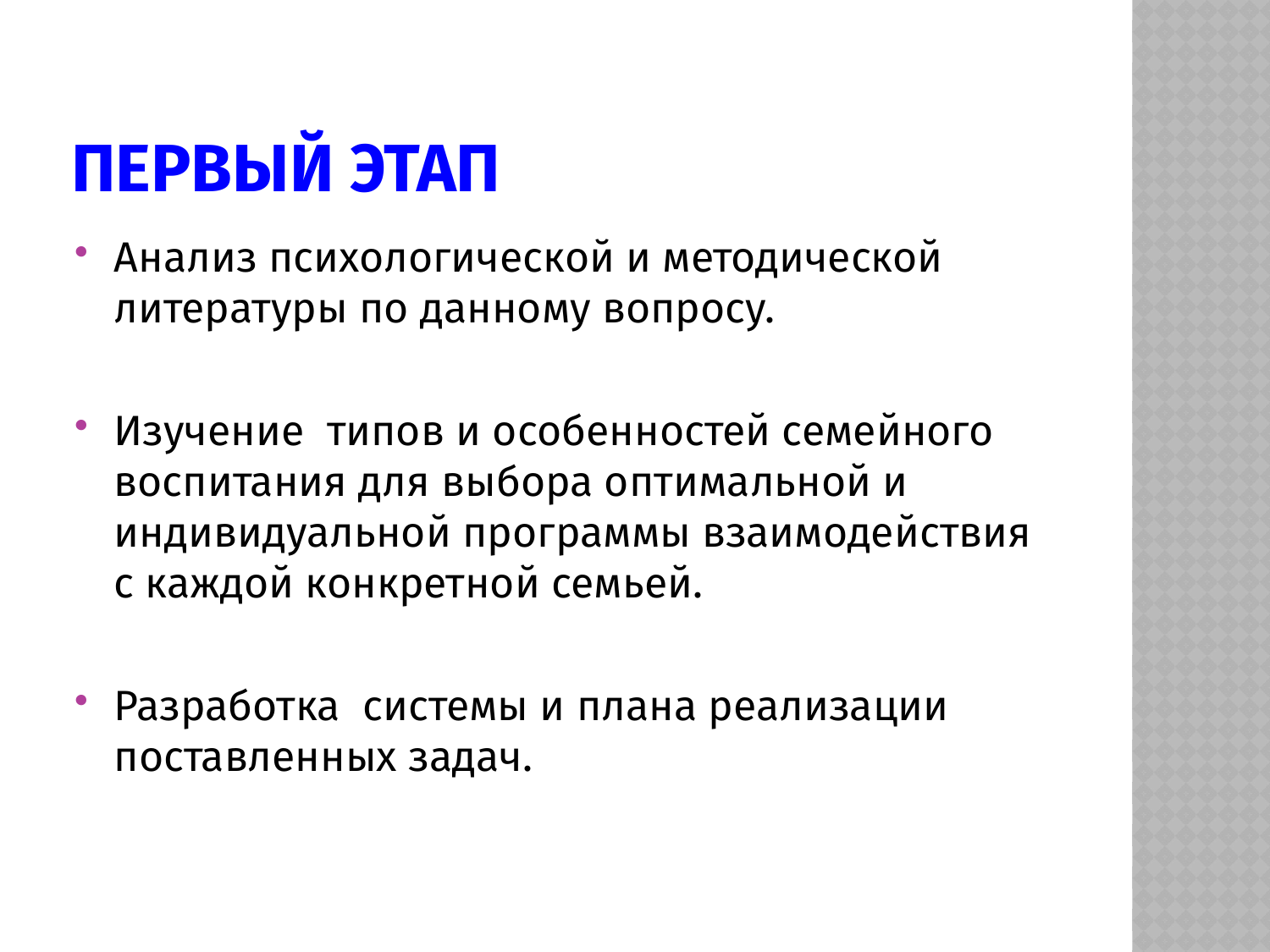

# Первый этап
Анализ психологической и методической литературы по данному вопросу.

Изучение  типов и особенностей семейного воспитания для выбора оптимальной и индивидуальной программы взаимодействия с каждой конкретной семьей.

Разработка  системы и плана реализации поставленных задач.